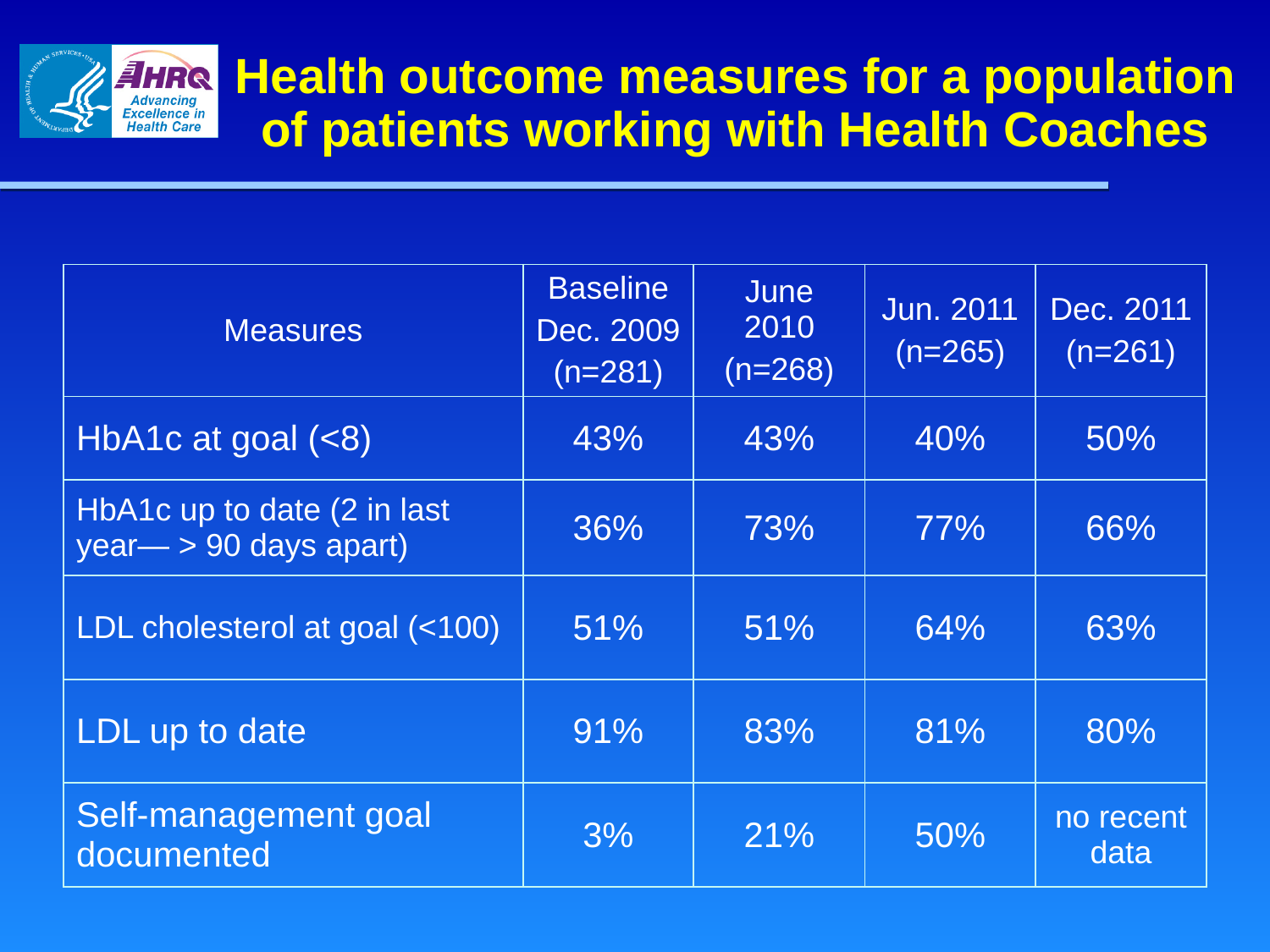

Health outcome measures for a population of patients working with Health Coaches
| Measures | Baseline Dec. 2009 (n=281) | June 2010 (n=268) | Jun. 2011 (n=265) | Dec. 2011 (n=261) |
| --- | --- | --- | --- | --- |
| HbA1c at goal (<8) | 43% | 43% | 40% | 50% |
| HbA1c up to date (2 in last year— > 90 days apart) | 36% | 73% | 77% | 66% |
| LDL cholesterol at goal (<100) | 51% | 51% | 64% | 63% |
| LDL up to date | 91% | 83% | 81% | 80% |
| Self-management goal documented | 3% | 21% | 50% | no recent data |